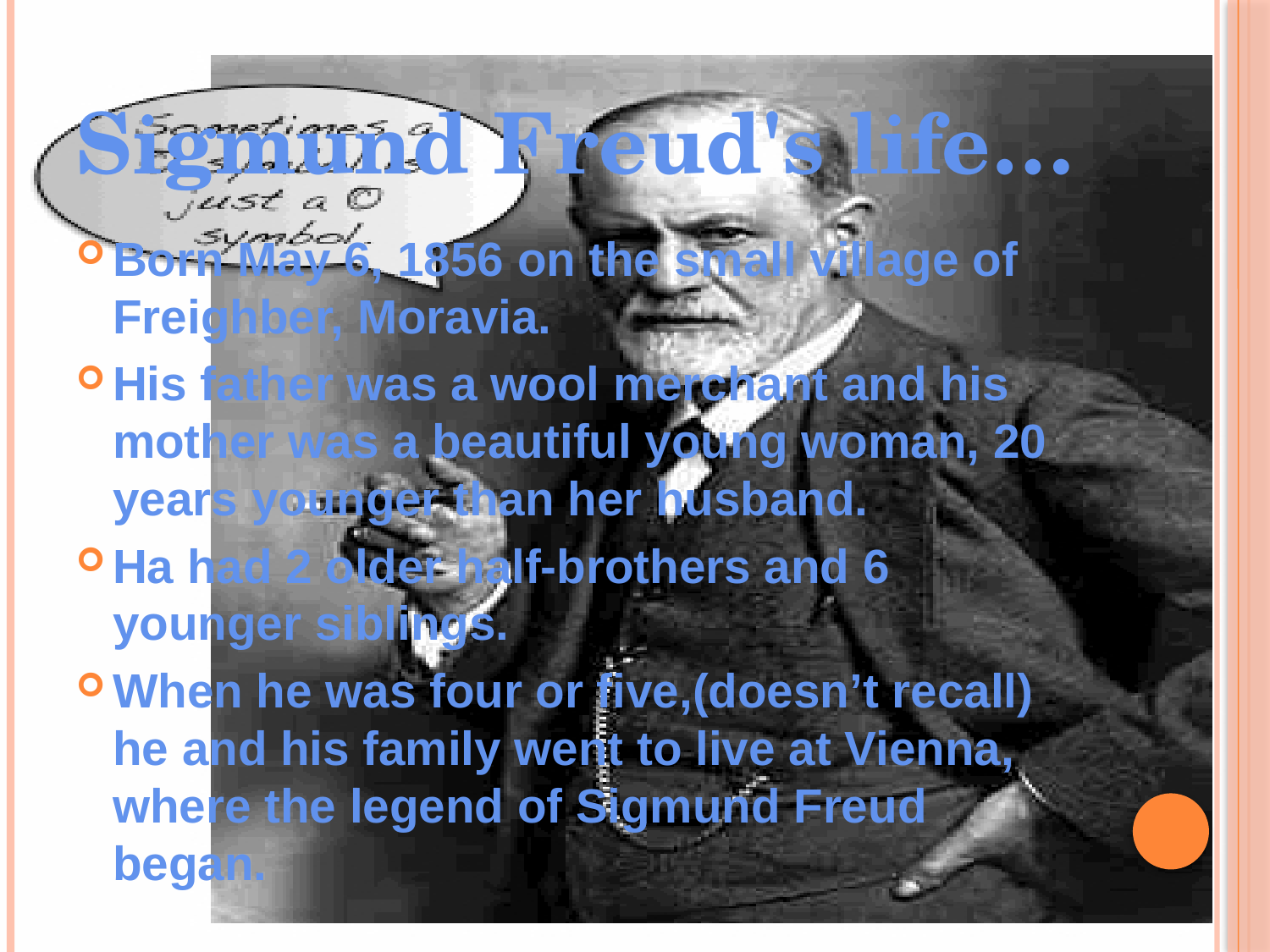

# Sigmund Freud's life…
Born May 6, 1856 on the small village of Freighber, Moravia.
His father was a wool merchant and his mother was a beautiful young woman, 20 years younger than her husband.
Ha had 2 older half-brothers and 6 younger siblings.
When he was four or five,(doesn’t recall) he and his family went to live at Vienna, where the legend of Sigmund Freud began.